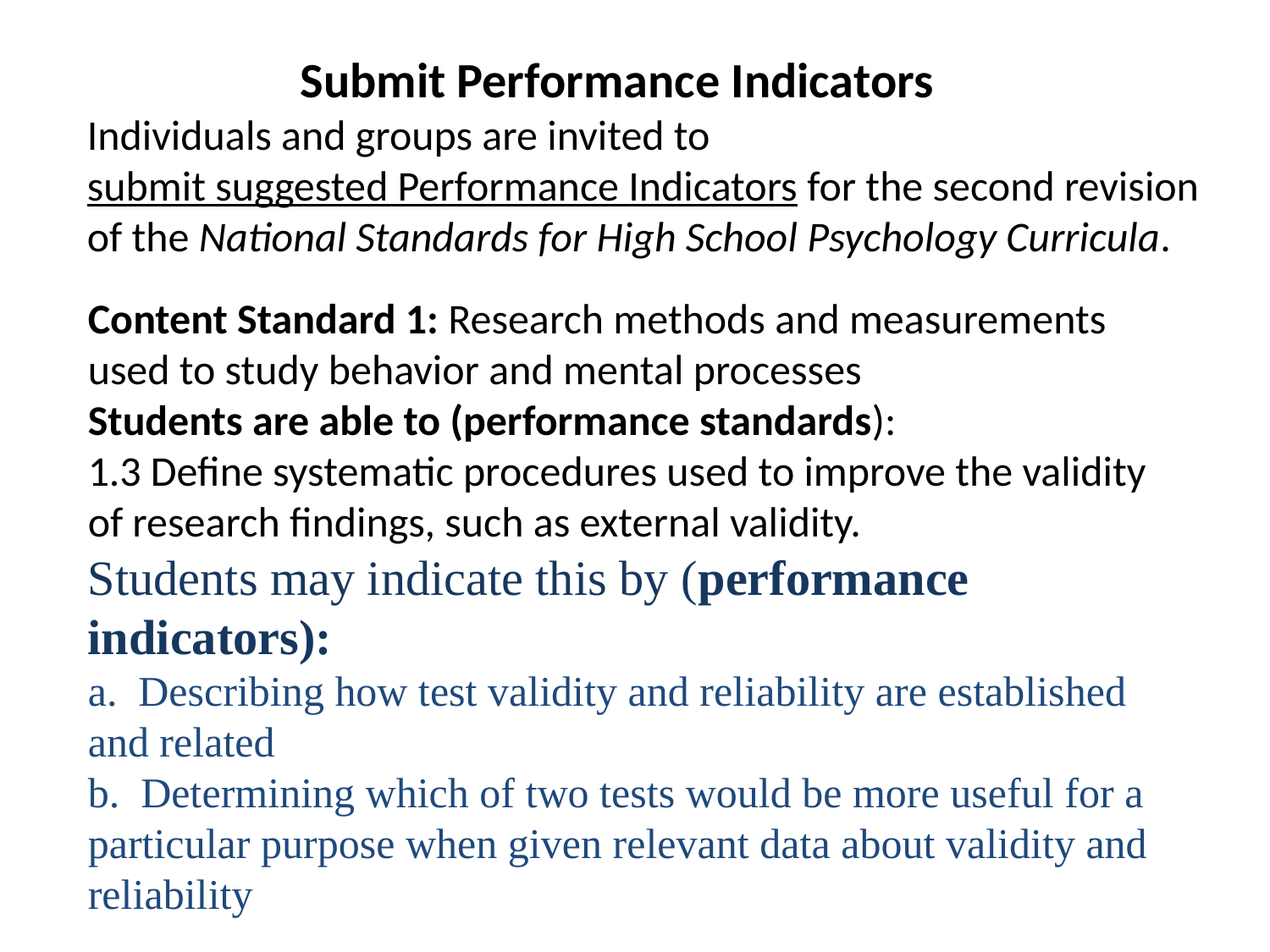

Submit Performance Indicators
Individuals and groups are invited to submit suggested Performance Indicators for the second revision of the National Standards for High School Psychology Curricula.
Content Standard 1: Research methods and measurements used to study behavior and mental processes
Students are able to (performance standards):
1.3 Define systematic procedures used to improve the validity of research findings, such as external validity.
Students may indicate this by (performance indicators):
a.  Describing how test validity and reliability are established and related
b.  Determining which of two tests would be more useful for a particular purpose when given relevant data about validity and reliability